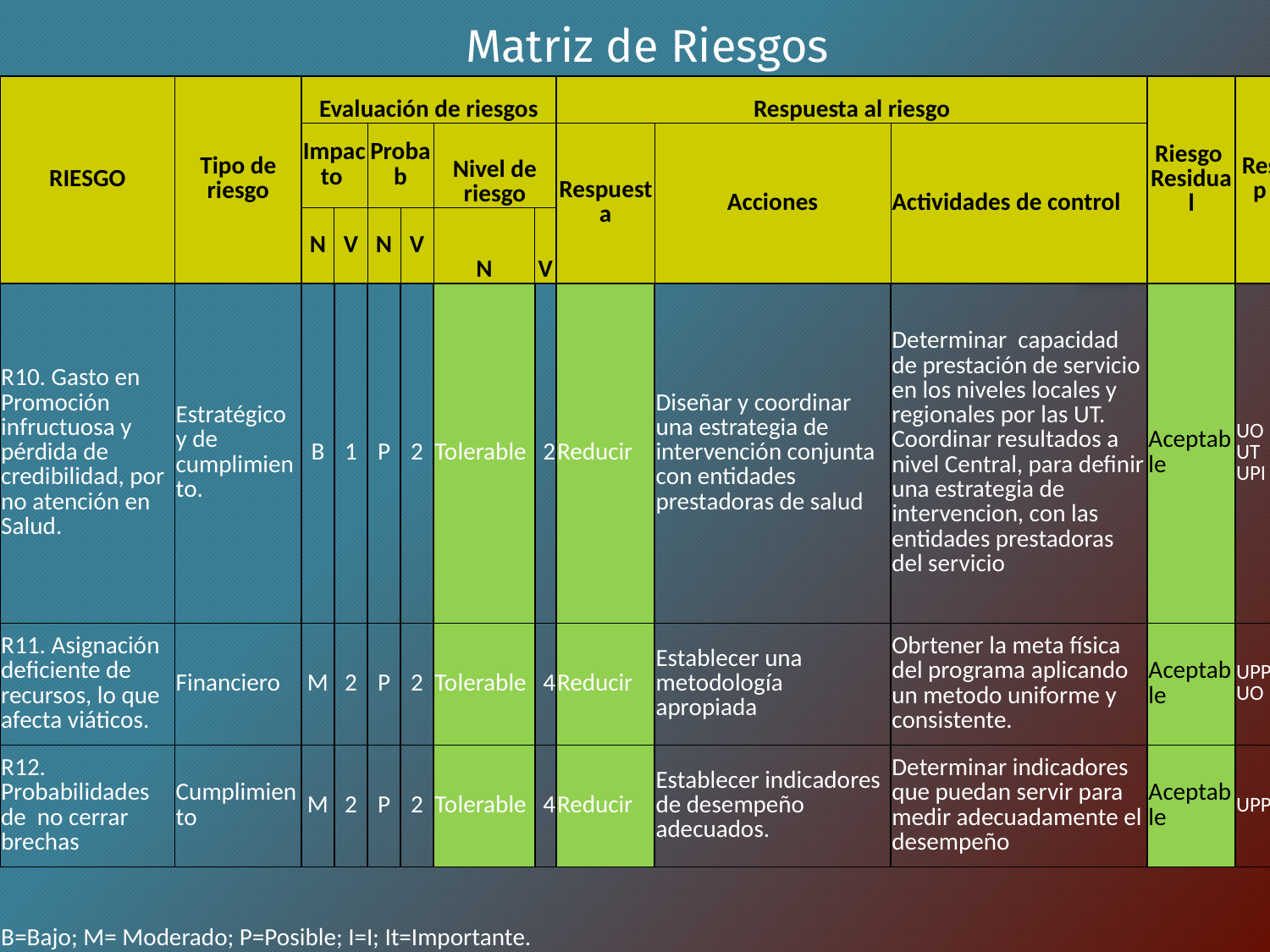

Matriz de Riesgos
| RIESGO | Tipo de riesgo | Evaluación de riesgos |  |  |  |  |  | Respuesta al riesgo |  |  | Riesgo Residual | Resp |
| --- | --- | --- | --- | --- | --- | --- | --- | --- | --- | --- | --- | --- |
|  |  | Impacto |  | Probab |  | Nivel de riesgo |  | Respuesta | Acciones | Actividades de control |  |  |
|  |  | N | V | N | V | N | V |  |  |  |  |  |
| R10. Gasto en Promoción infructuosa y pérdida de credibilidad, por no atención en Salud. | Estratégico y de cumplimiento. | B | 1 | P | 2 | Tolerable | 2 | Reducir | Diseñar y coordinar una estrategia de intervención conjunta con entidades prestadoras de salud | Determinar capacidad de prestación de servicio en los niveles locales y regionales por las UT. Coordinar resultados a nivel Central, para definir una estrategia de intervencion, con las entidades prestadoras del servicio | Aceptable | UO UT UPI |
| R11. Asignación deficiente de recursos, lo que afecta viáticos. | Financiero | M | 2 | P | 2 | Tolerable | 4 | Reducir | Establecer una metodología apropiada | Obrtener la meta física del programa aplicando un metodo uniforme y consistente. | Aceptable | UPP UO |
| R12. Probabilidades de no cerrar brechas | Cumplimiento | M | 2 | P | 2 | Tolerable | 4 | Reducir | Establecer indicadores de desempeño adecuados. | Determinar indicadores que puedan servir para medir adecuadamente el desempeño | Aceptable | UPP |
| B=Bajo; M= Moderado; P=Posible; I=I; It=Importante. |  |  |  |  |  |  |  |  |  |  |  |  |